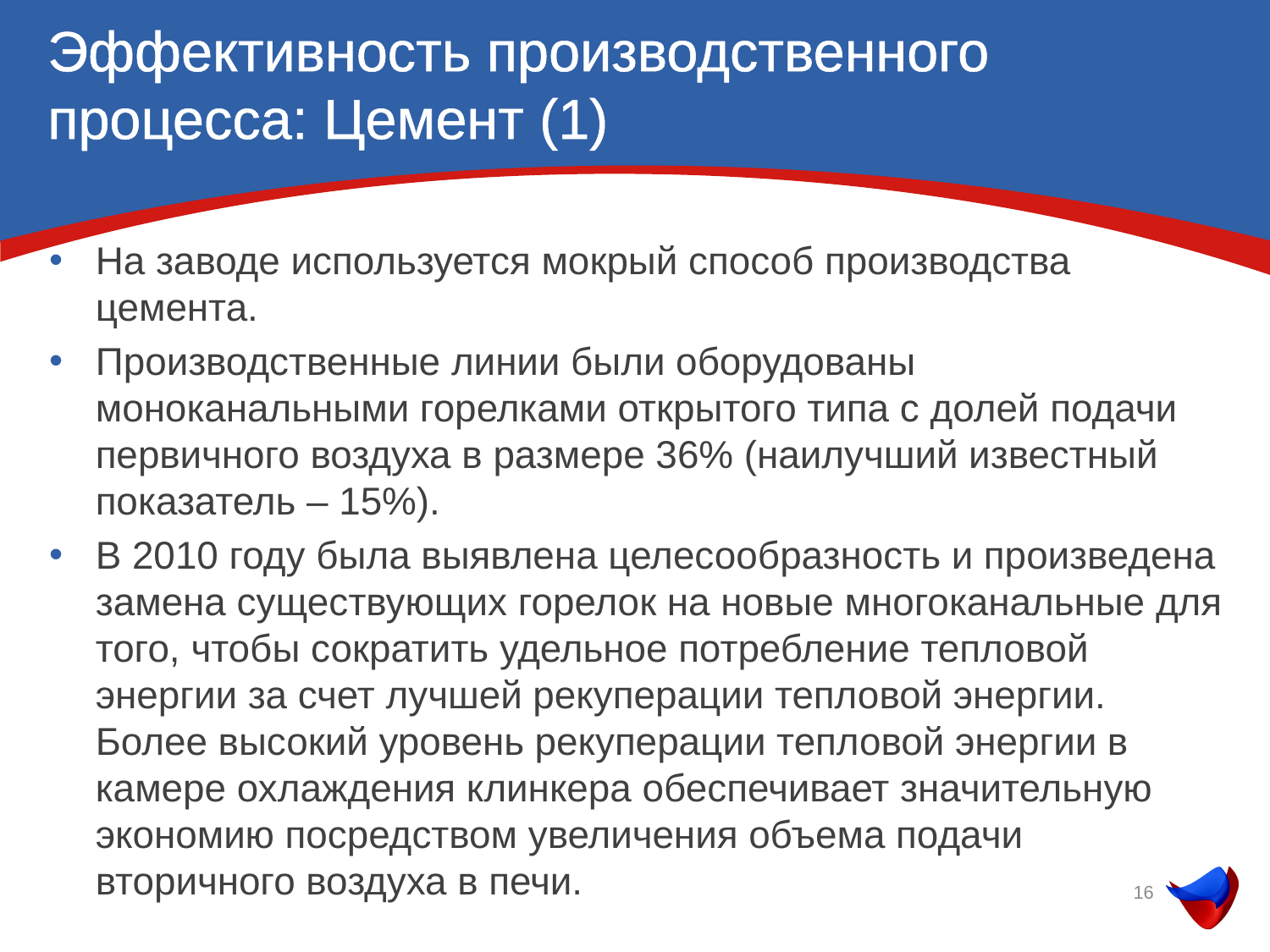

# Эффективность производственного процесса: Цемент (1)
На заводе используется мокрый способ производства цемента.
Производственные линии были оборудованы моноканальными горелками открытого типа с долей подачи первичного воздуха в размере 36% (наилучший известный показатель – 15%).
В 2010 году была выявлена целесообразность и произведена замена существующих горелок на новые многоканальные для того, чтобы сократить удельное потребление тепловой энергии за счет лучшей рекуперации тепловой энергии. Более высокий уровень рекуперации тепловой энергии в камере охлаждения клинкера обеспечивает значительную экономию посредством увеличения объема подачи вторичного воздуха в печи.

16